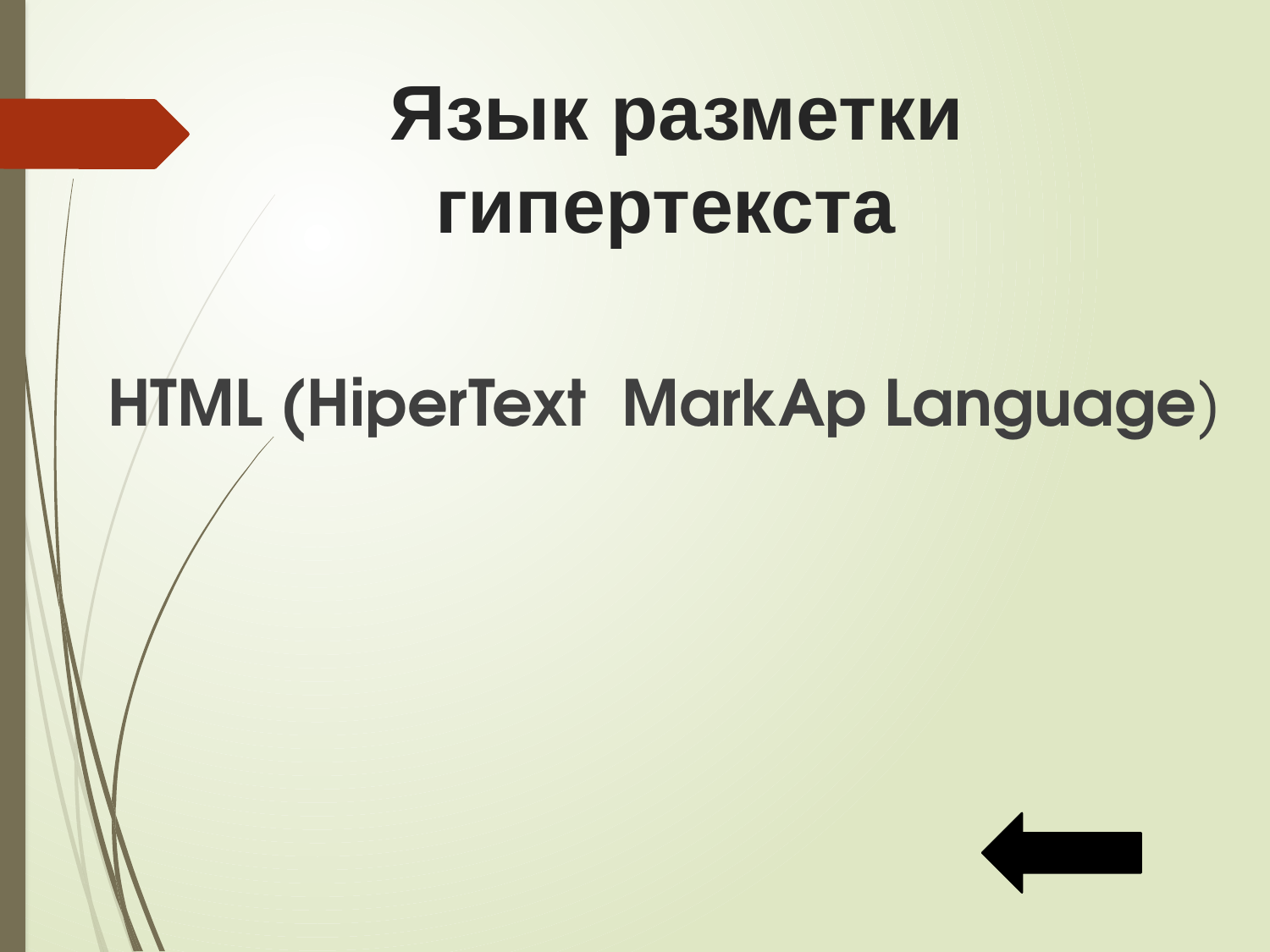

# Язык разметки гипертекста
HTML (HiperText  MarkAp Language)